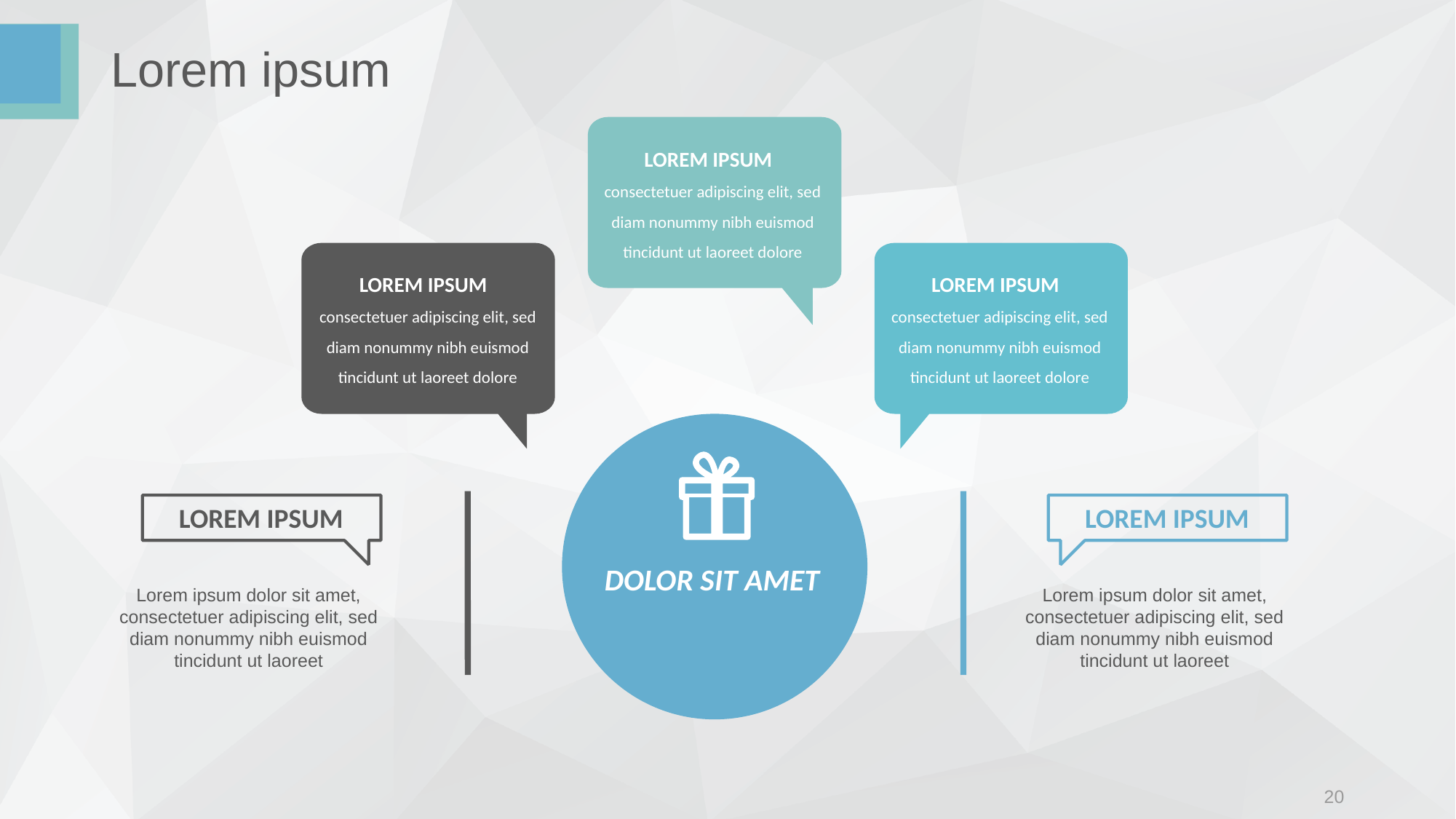

# Lorem ipsum

LOREM IPSUM
consectetuer adipiscing elit, sed diam nonummy nibh euismod tincidunt ut laoreet dolore

LOREM IPSUM
consectetuer adipiscing elit, sed diam nonummy nibh euismod tincidunt ut laoreet dolore

LOREM IPSUM
consectetuer adipiscing elit, sed diam nonummy nibh euismod tincidunt ut laoreet dolore

DOLOR SIT AMET

LOREM IPSUM

LOREM IPSUM
Lorem ipsum dolor sit amet, consectetuer adipiscing elit, sed diam nonummy nibh euismod tincidunt ut laoreet
Lorem ipsum dolor sit amet, consectetuer adipiscing elit, sed diam nonummy nibh euismod tincidunt ut laoreet
20